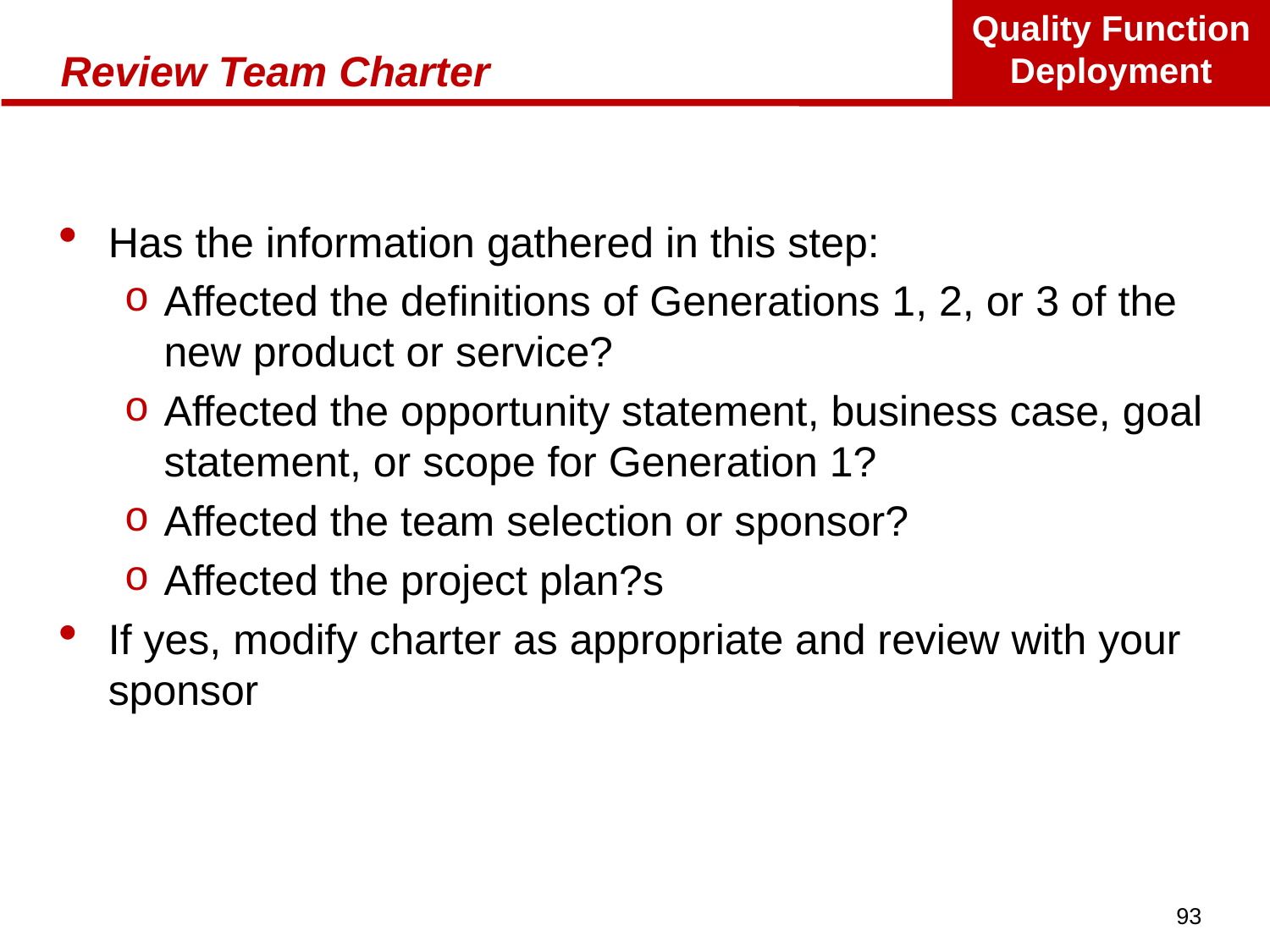

# Review Team Charter

Has the information gathered in this step:
Affected the definitions of Generations 1, 2, or 3 of the new product or service?
Affected the opportunity statement, business case, goal statement, or scope for Generation 1?
Affected the team selection or sponsor?
Affected the project plan?s
If yes, modify charter as appropriate and review with your sponsor